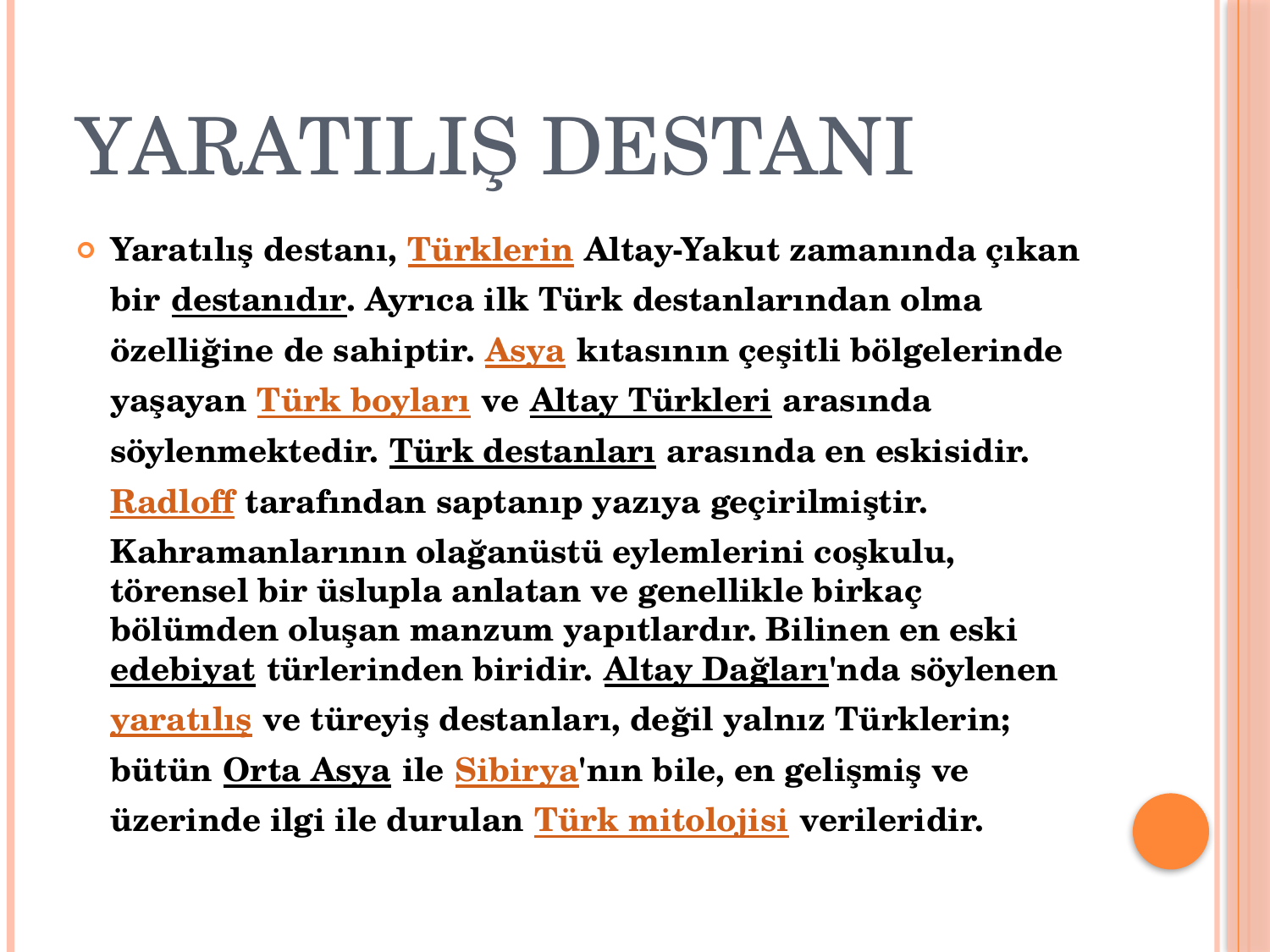

# Yaratılış destanı
Yaratılış destanı, Türklerin Altay-Yakut zamanında çıkan bir destanıdır. Ayrıca ilk Türk destanlarından olma özelliğine de sahiptir. Asya kıtasının çeşitli bölgelerinde yaşayan Türk boyları ve Altay Türkleri arasında söylenmektedir. Türk destanları arasında en eskisidir. Radloff tarafından saptanıp yazıya geçirilmiştir. Kahramanlarının olağanüstü eylemlerini coşkulu, törensel bir üslupla anlatan ve genellikle birkaç bölümden oluşan manzum yapıtlardır. Bilinen en eski edebiyat türlerinden biridir. Altay Dağları'nda söylenen yaratılış ve türeyiş destanları, değil yalnız Türklerin; bütün Orta Asya ile Sibirya'nın bile, en gelişmiş ve üzerinde ilgi ile durulan Türk mitolojisi verileridir.